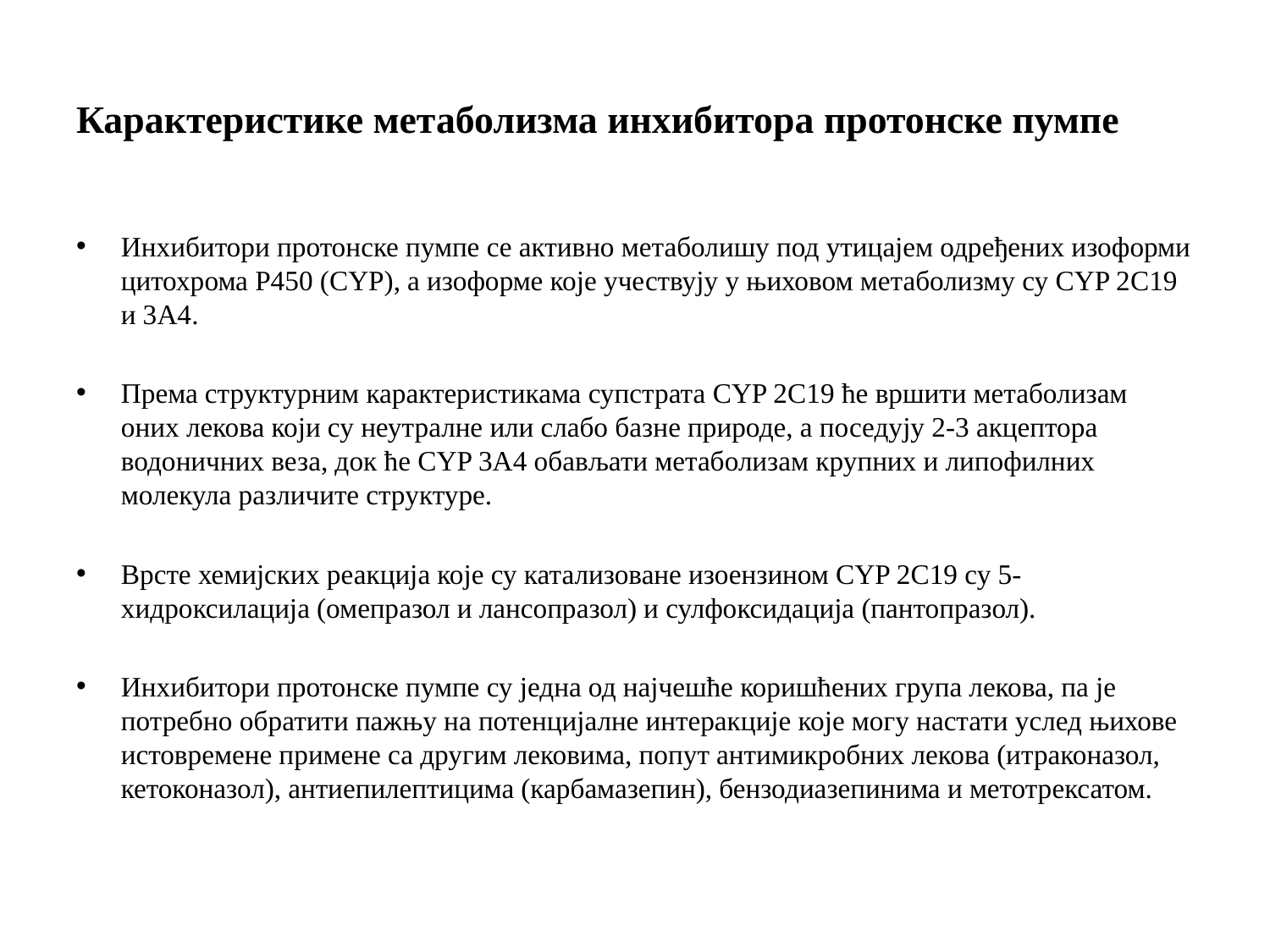

# Карактеристике метаболизма инхибитора протонске пумпе
Инхибитори протонске пумпе се активно метаболишу под утицајем одређених изоформи цитохрома Р450 (CYP), а изоформе које учествују у њиховом метаболизму су CYP 2С19 и 3А4.

Према структурним карактеристикама супстрата CYP 2С19 ће вршити метаболизам оних лекова који су неутралне или слабо базне природе, а поседују 2-3 акцептора водоничних веза, док ће CYP 3А4 обављати метаболизам крупних и липофилних молекула различите структуре.

Врсте хемијских реакција које су катализоване изоензином CYP 2С19 су 5-хидроксилација (омепразол и лансопразол) и сулфоксидација (пантопразол).

Инхибитори протонске пумпе су једна од најчешће коришћених група лекова, па је потребно обратити пажњу на потенцијалне интеракције које могу настати услед њихове истовремене примене са другим лековима, попут антимикробних лекова (итраконазол, кетоконазол), антиепилептицима (карбамазепин), бензодиазепинима и метотрексатом.